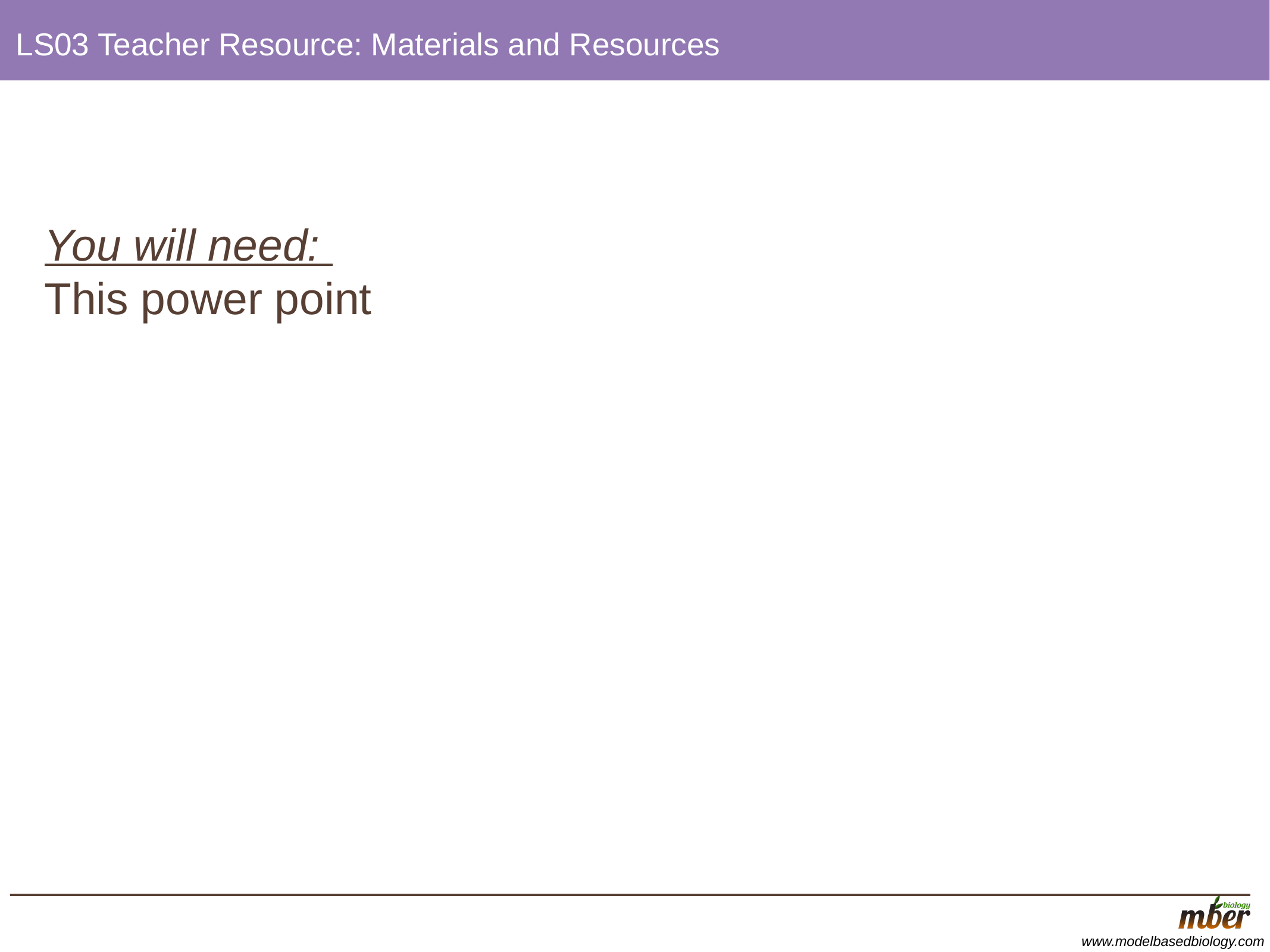

# LS03 Teacher Resource: Materials and Resources
You will need:
This power point